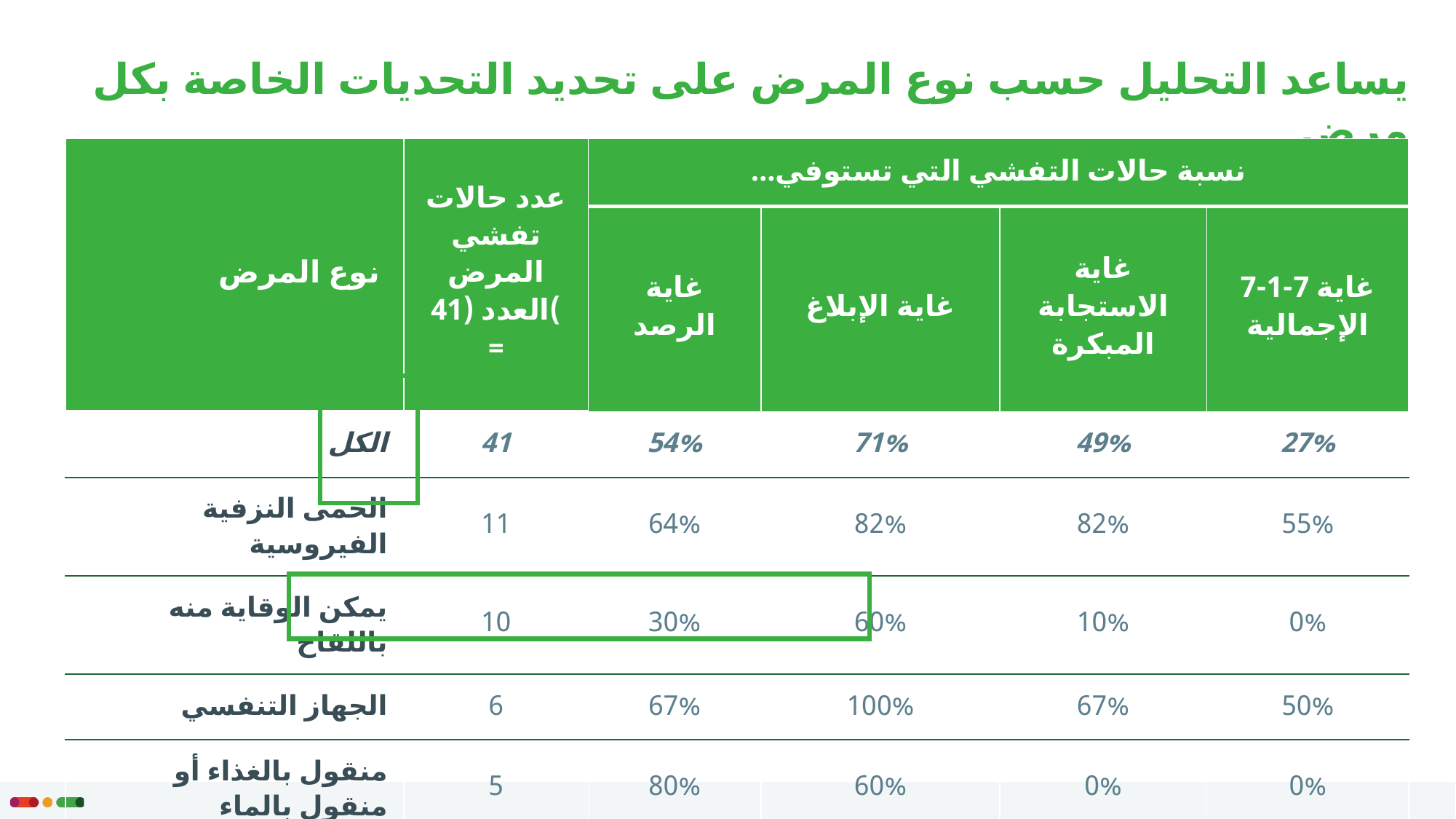

# يساعد التحليل حسب نوع المرض على تحديد التحديات الخاصة بكل مرض

| نوع المرض | عدد حالات تفشي المرض )العدد (41 = | نسبة حالات التفشي التي تستوفي... |  |  |  |
| --- | --- | --- | --- | --- | --- |
|  |  | غاية الرصد | غاية الإبلاغ | غاية الاستجابة المبكرة | غاية 7-1-7 الإجمالية |
| الكل | 41 | 54% | 71% | 49% | 27% |
| الحمى النزفية الفيروسية | 11 | 64% | 82% | 82% | 55% |
| يمكن الوقاية منه باللقاح | 10 | 30% | 60% | 10% | 0% |
| الجهاز التنفسي | 6 | 67% | 100% | 67% | 50% |
| منقول بالغذاء أو منقول بالماء | 5 | 80% | 60% | 0% | 0% |
| منقول بالنواقل | 5 | 20% | 60% | 80% | 20% |
| أحداث أخرى\* | 4 | 75% | 50% | 50% | 25% |